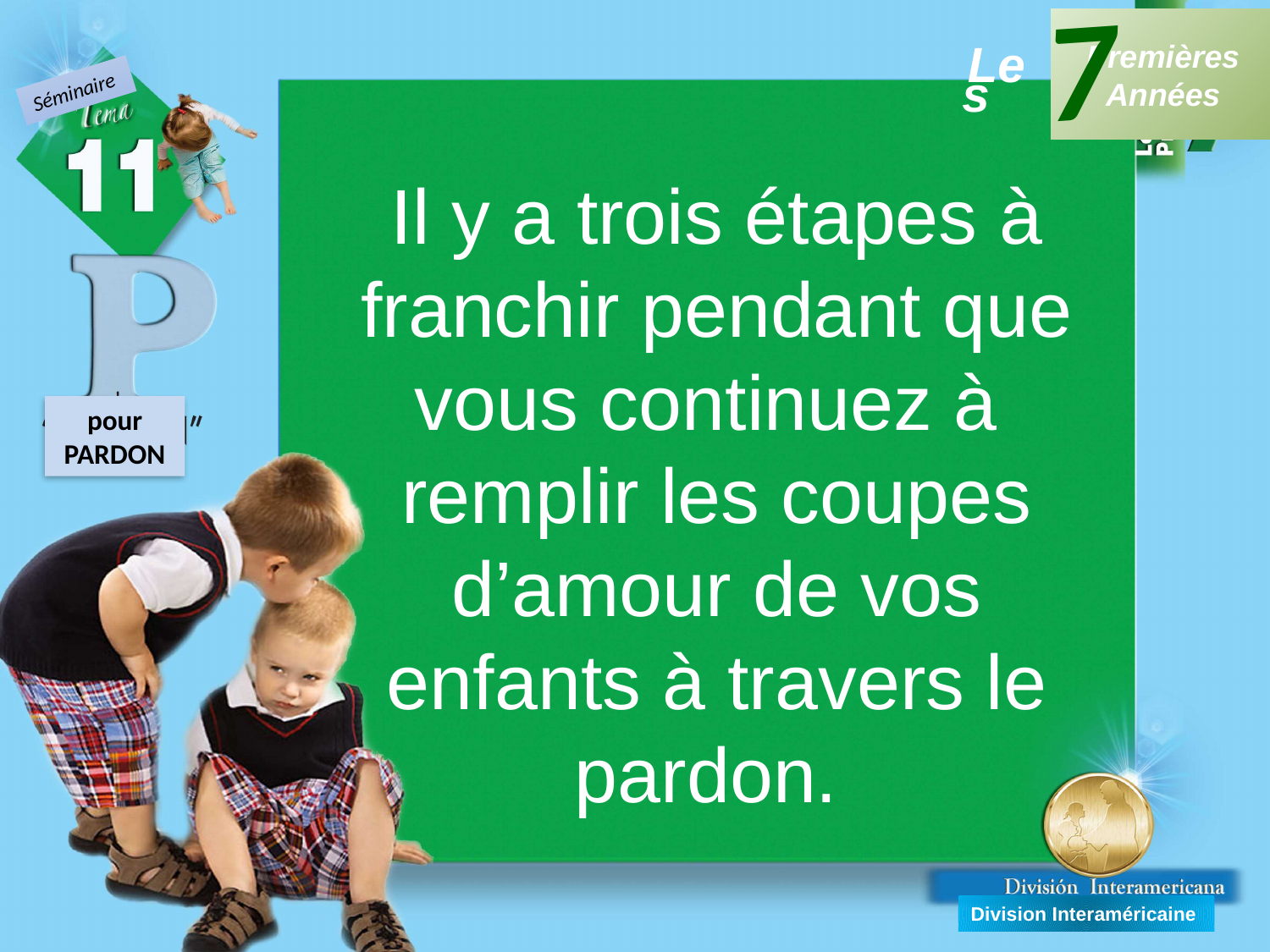

7
Premières
Années
Les
Séminaire
Il y a trois étapes à franchir pendant que vous continuez à  remplir les coupes d’amour de vos enfants à travers le pardon.
pour PARDON
Division Interaméricaine